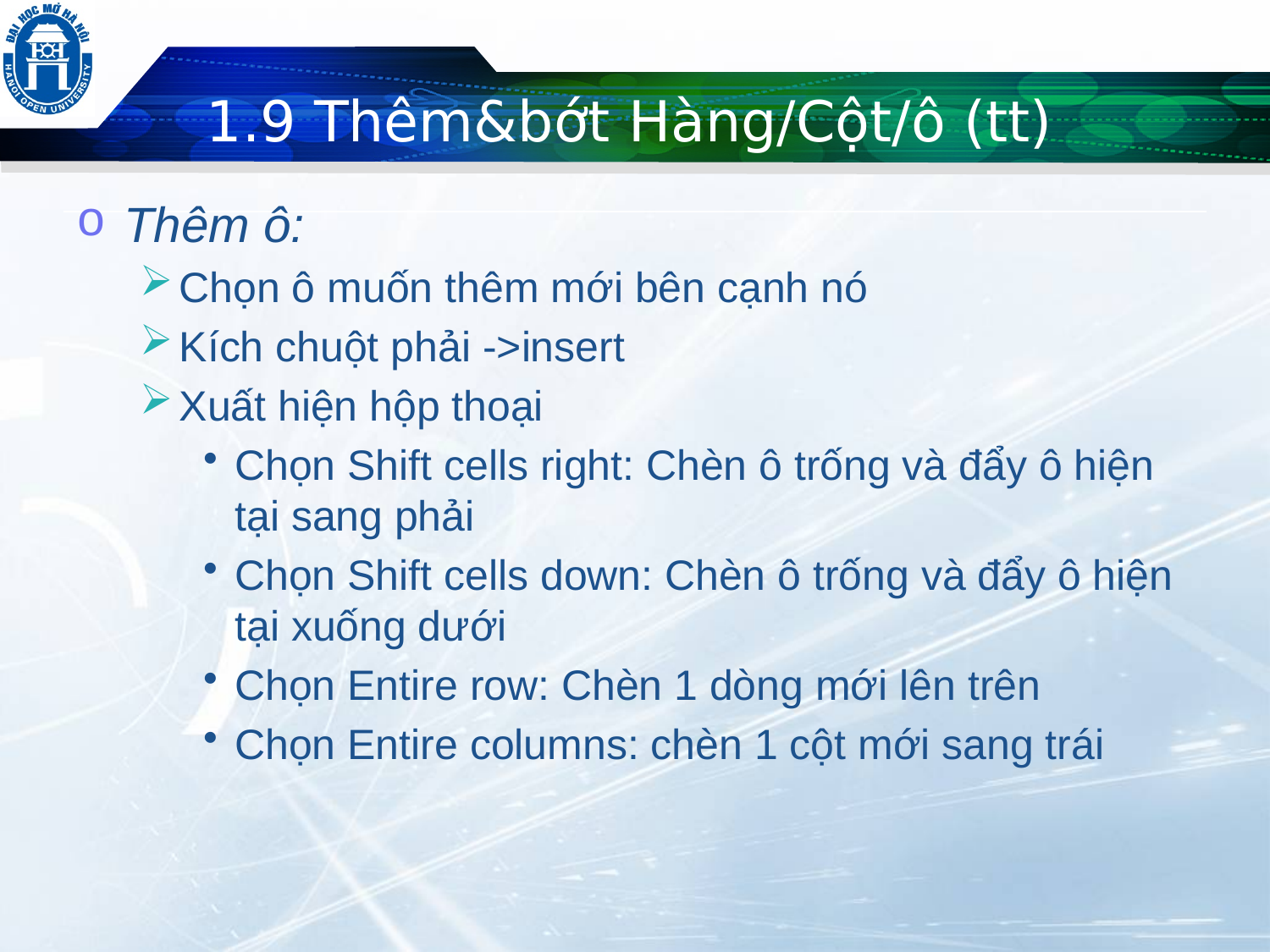

# 1.9 Thêm&bớt Hàng/Cột/ô (tt)
Thêm ô:
Chọn ô muốn thêm mới bên cạnh nó
Kích chuột phải ->insert
Xuất hiện hộp thoại
Chọn Shift cells right: Chèn ô trống và đẩy ô hiện tại sang phải
Chọn Shift cells down: Chèn ô trống và đẩy ô hiện tại xuống dưới
Chọn Entire row: Chèn 1 dòng mới lên trên
Chọn Entire columns: chèn 1 cột mới sang trái